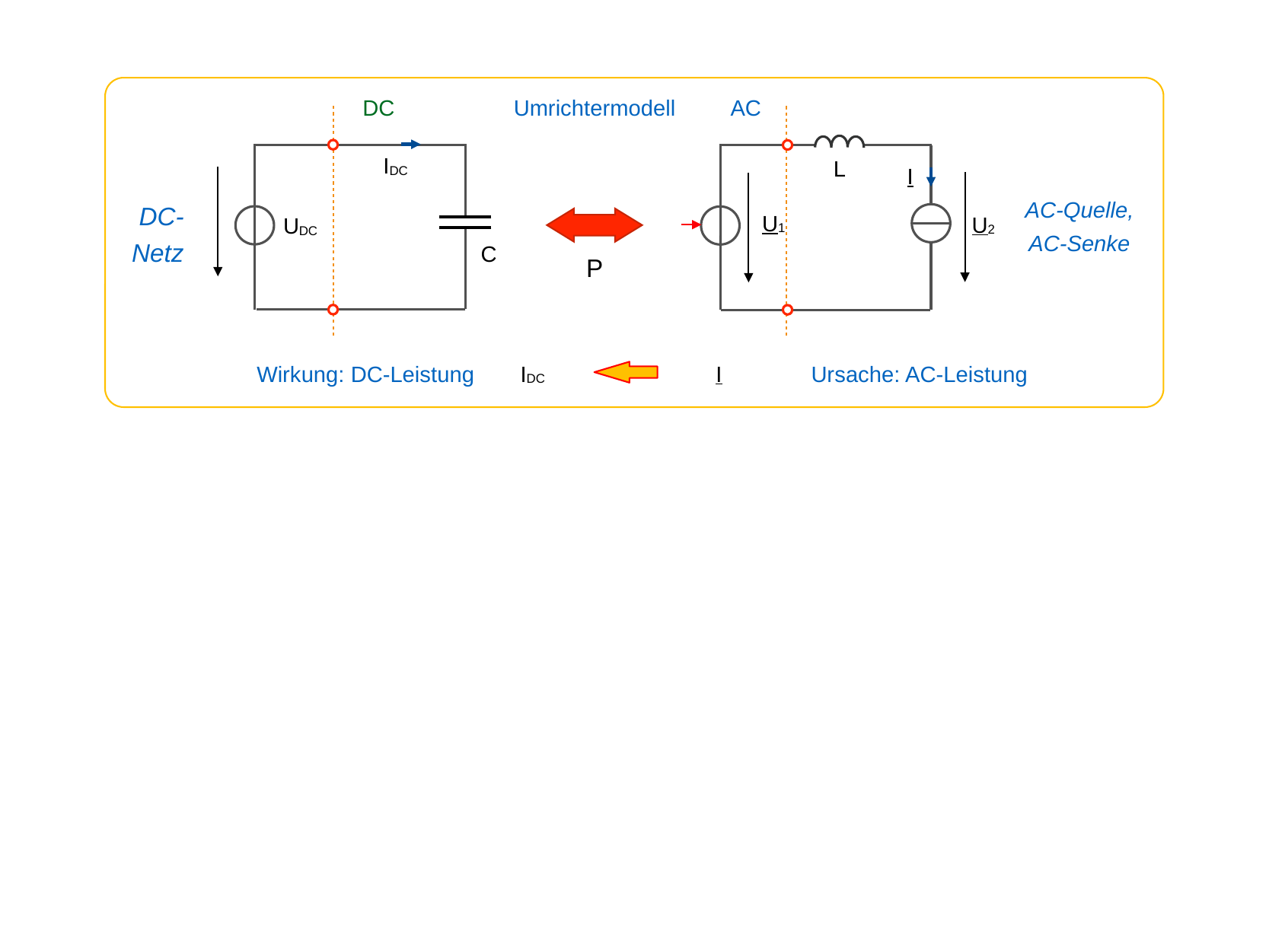

DC

IDC

UDC

C

Umrichtermodell
AC

L
I

U1

U2

AC-Quelle,
AC-Senke
DC-
Netz

P
Wirkung: DC-Leistung
Ursache: AC-Leistung
IDC
I